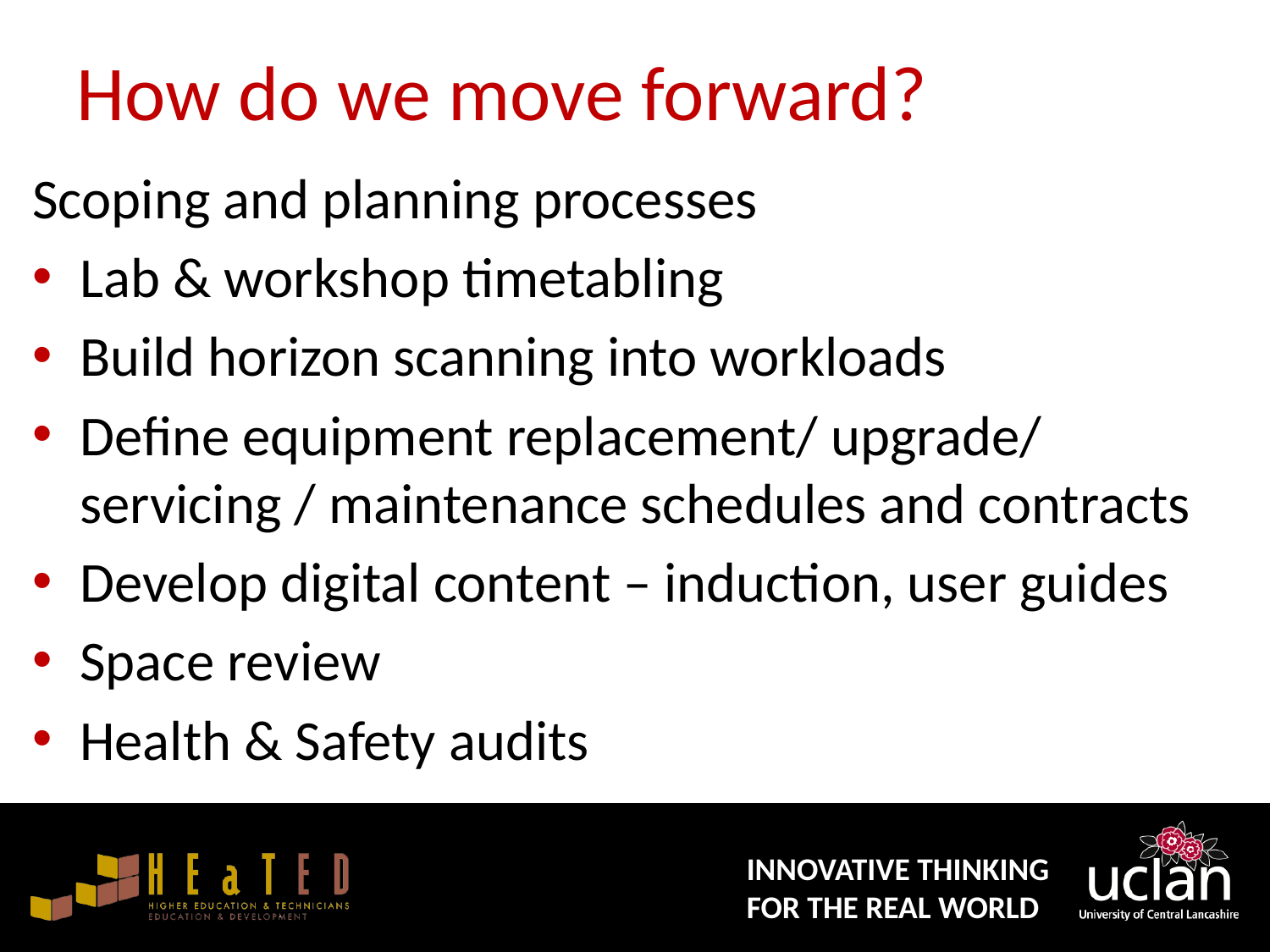

# How do we move forward?
Scoping and planning processes
Lab & workshop timetabling
Build horizon scanning into workloads
Define equipment replacement/ upgrade/ servicing / maintenance schedules and contracts
Develop digital content – induction, user guides
Space review
Health & Safety audits